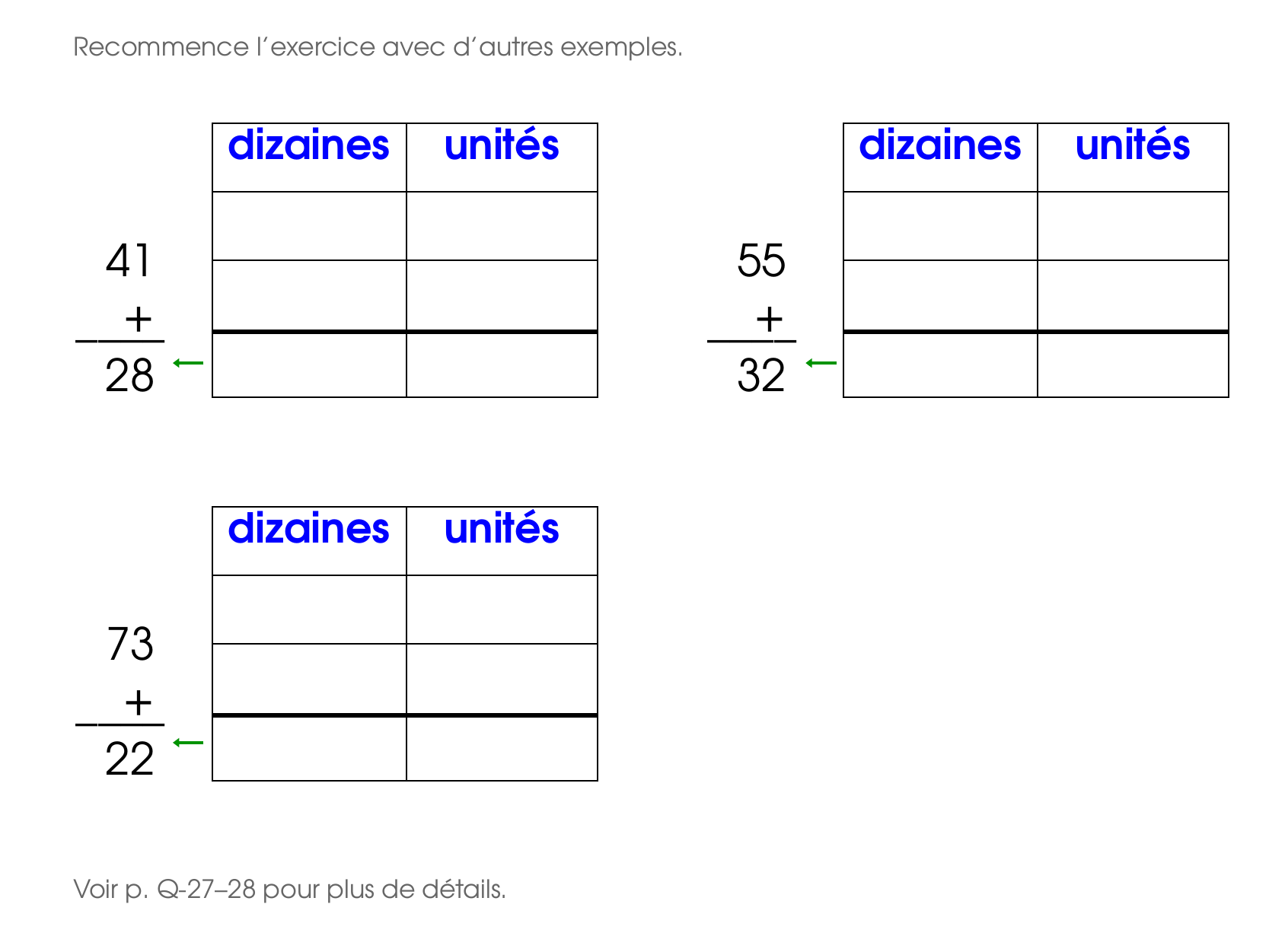

Recommence l’exercice avec d’autres exemples.
| dizaines | unités |
| --- | --- |
|  |  |
|  |  |
|  |  |
| dizaines | unités |
| --- | --- |
|  |  |
|  |  |
|  |  |
41
+ 28
____
55
+ 32
____
| dizaines | unités |
| --- | --- |
|  |  |
|  |  |
|  |  |
73
+ 22
____
Voir p. Q-27–28 pour plus de détails.